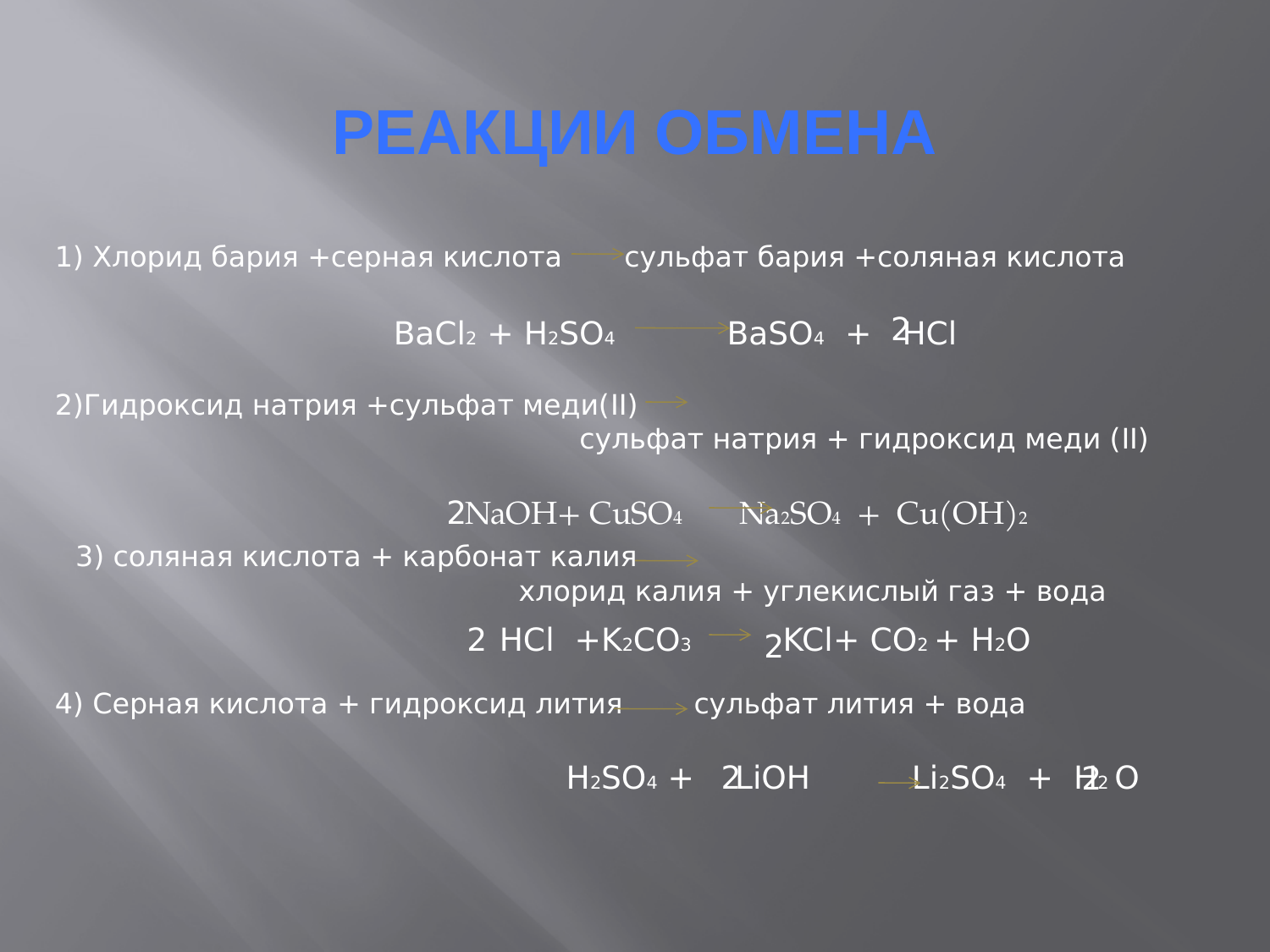

РЕАКЦИИ ОБМЕНА
1) Хлорид бария +серная кислота       сульфат бария +соляная кислота
 2
BaCl2 + H2SO4           BaSO4  +   HCl
2)Гидроксид натрия +сульфат меди(II)
                                                           сульфат натрия + гидроксид меди (II)
2
 NaOH+ CuSO4        Na2SO4  +  Cu(OH)2
 3) соляная кислота + карбонат калия
                                                   хлорид калия + углекислый газ + вода

2

  2
HCl  +K2CO3         KCl+ CO2 + H2O
4) Серная кислота + гидроксид лития        сульфат лития + вода
 2
                 H2SO4 +    LiOH          Li2SO4  +  H2 O

 2